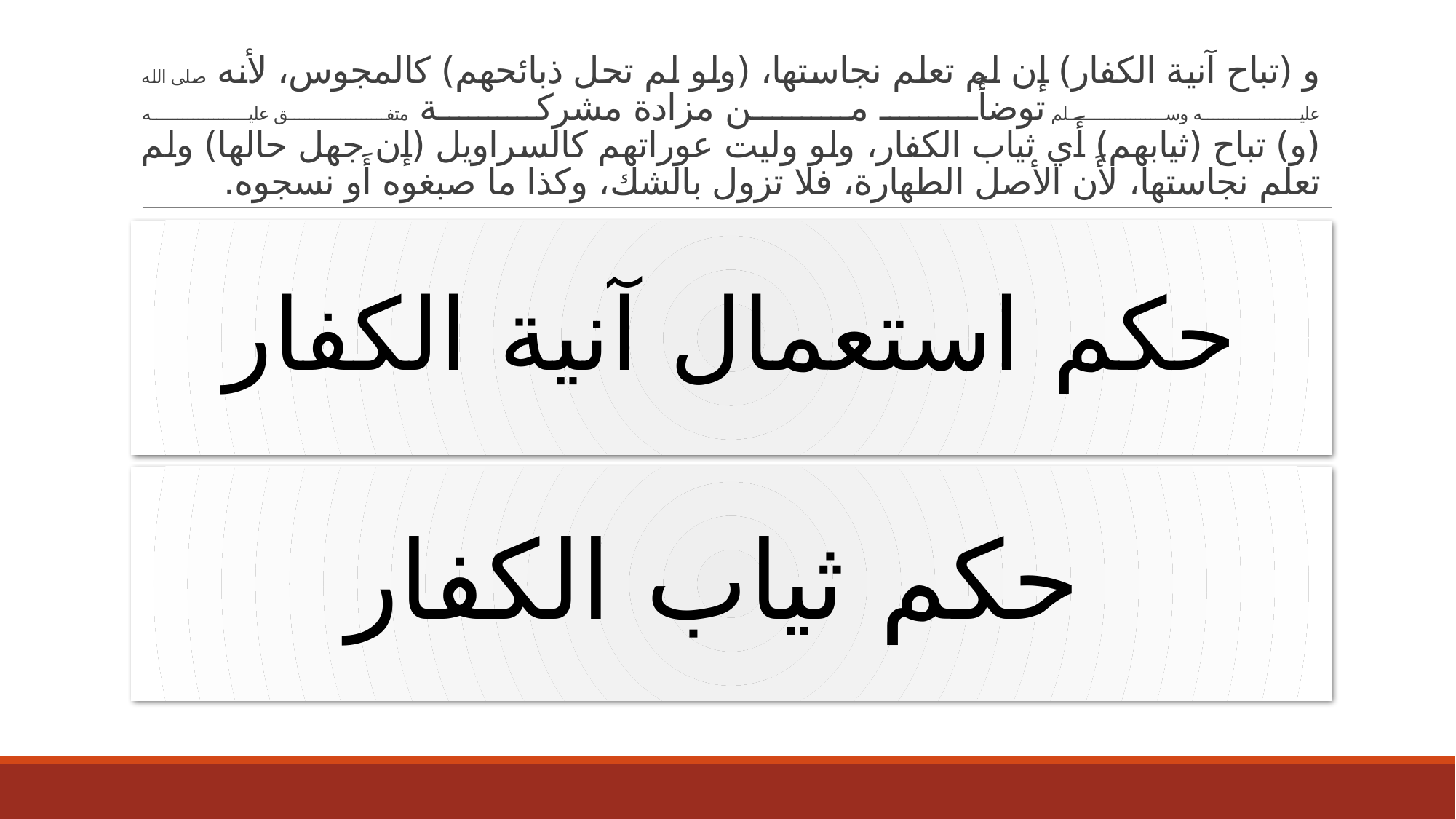

# و (تباح آنية الكفار) إن لم تعلم نجاستها، (ولو لم تحل ذبائحهم) كالمجوس، لأنه صلى الله عليه وسلم توضأَ من مزادة مشركة متفق عليه (و) تباح (ثيابهم) أَي ثياب الكفار، ولو وليت عوراتهم كالسراويل (إن جهل حالها) ولم تعلم نجاستها، لأَن الأصل الطهارة، فلا تزول بالشك، وكذا ما صبغوه أَو نسجوه.
حكم استعمال آنية الكفار
حكم ثياب الكفار